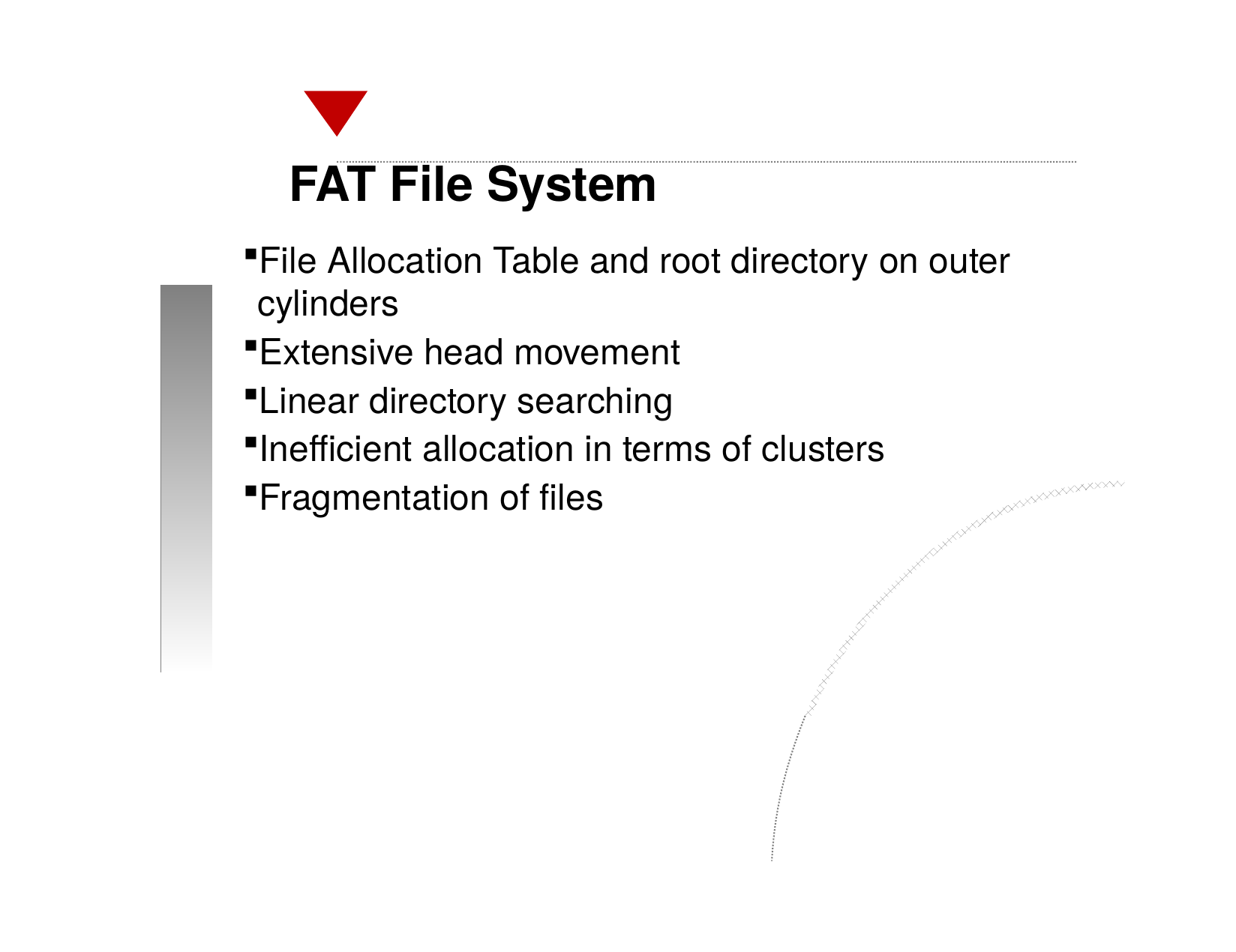

FAT File System
File Allocation Table and root directory on outer cylinders
Extensive head movement
Linear directory searching
Inefficient allocation in terms of clusters
Fragmentation of files